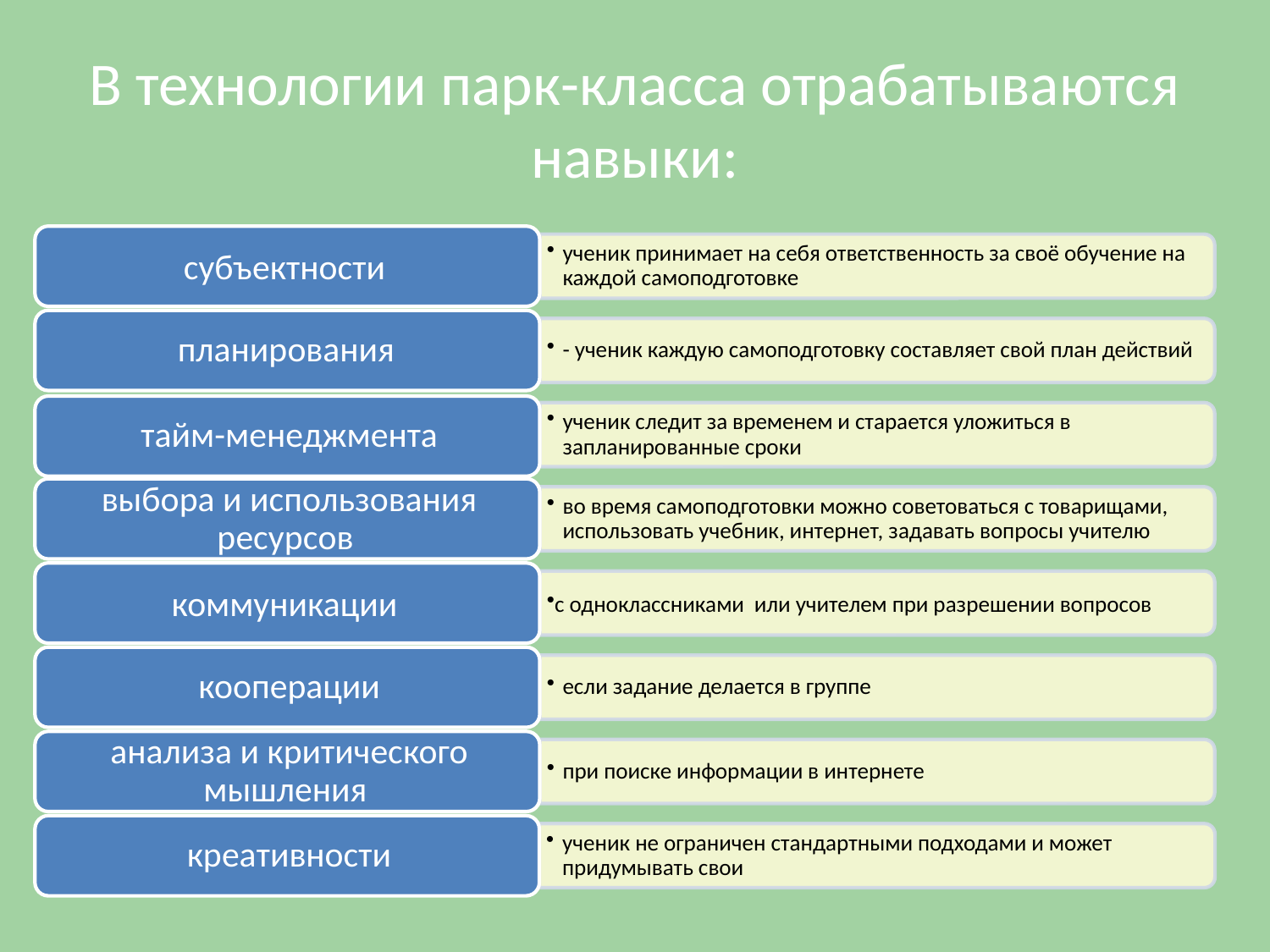

# В технологии парк-класса отрабатываются навыки:

ученик принимает на себя ответственность за своё обучение на каждой самоподготовке
субъектности
- ученик каждую самоподготовку составляет свой план действий
планирования
ученик следит за временем и старается уложиться в запланированные сроки
тайм-менеджмента
во время самоподготовки можно советоваться с товарищами, использовать учебник, интернет, задавать вопросы учителю
выбора и использования ресурсов
с одноклассниками  или учителем при разрешении вопросов
коммуникации
если задание делается в группе
кооперации
при поиске информации в интернете
анализа и критического мышления
ученик не ограничен стандартными подходами и может придумывать свои
креативности